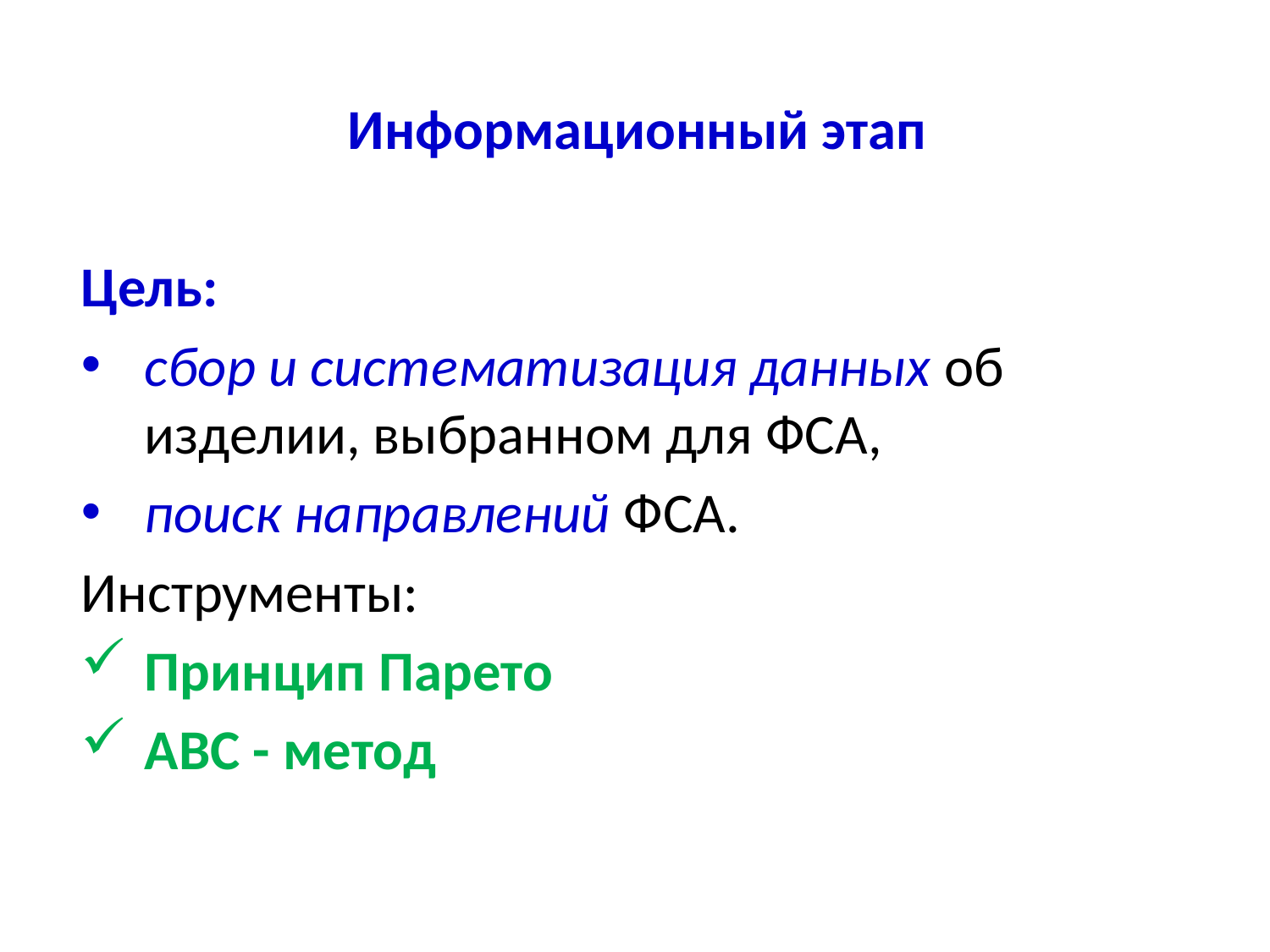

Информационный этап

Цель:
сбор и систематизация данных об изделии, выбранном для ФСА,
поиск направлений ФСА.
Инструменты:
Принцип Парето
АВС - метод